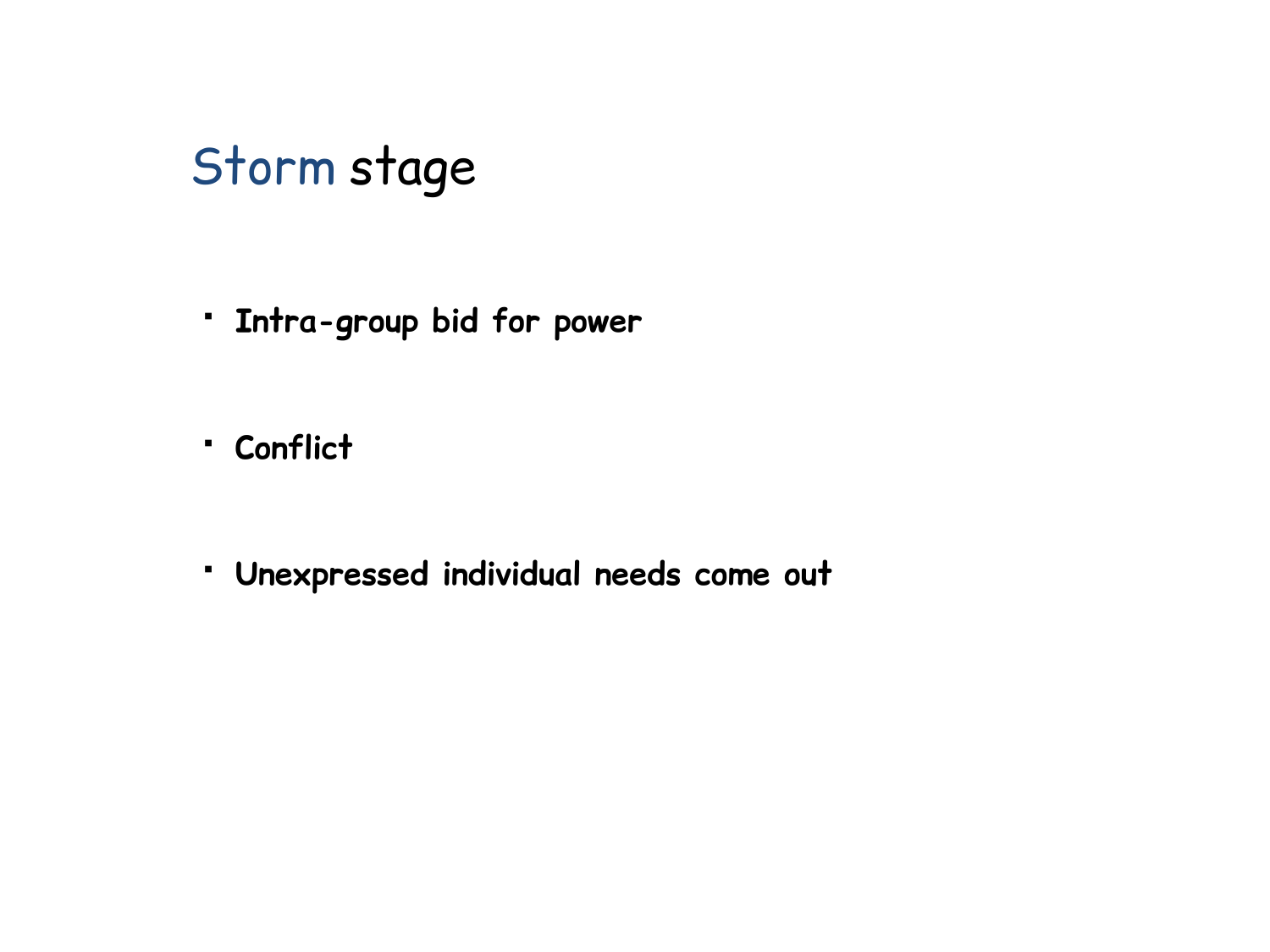

Storm stage
Intra-group bid for power

Conflict

Unexpressed individual needs come out